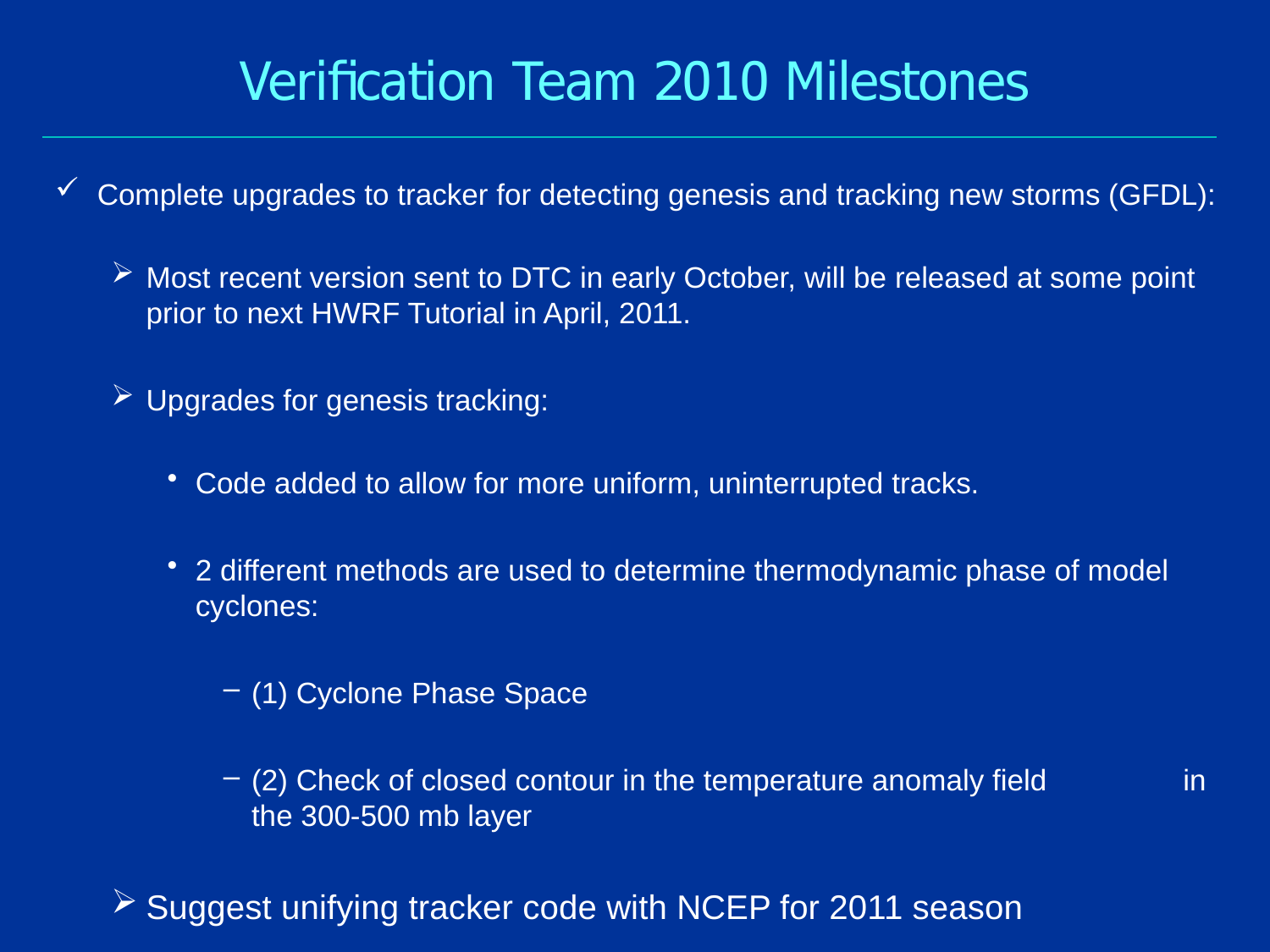

# Verification Team 2010 Milestones
Complete upgrades to tracker for detecting genesis and tracking new storms (GFDL):

Most recent version sent to DTC in early October, will be released at some point prior to next HWRF Tutorial in April, 2011.

Upgrades for genesis tracking:

Code added to allow for more uniform, uninterrupted tracks.

2 different methods are used to determine thermodynamic phase of model cyclones:

(1) Cyclone Phase Space

(2) Check of closed contour in the temperature anomaly field 	   	   in the 300-500 mb layer

Suggest unifying tracker code with NCEP for 2011 season